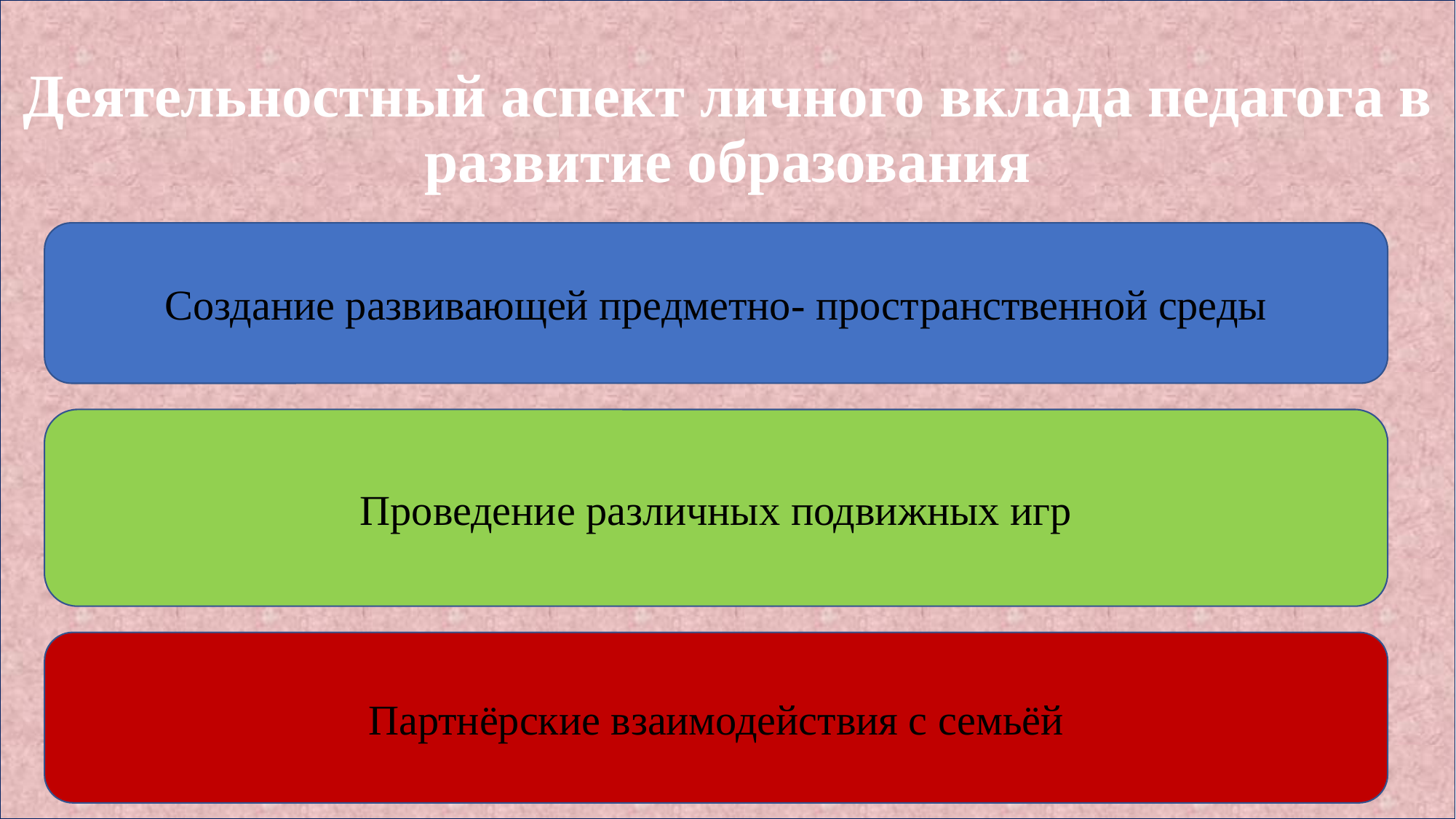

# Деятельностный аспект личного вклада педагога в развитие образования
Создание развивающей предметно- пространственной среды
Проведение различных подвижных игр
Партнёрские взаимодействия с семьёй